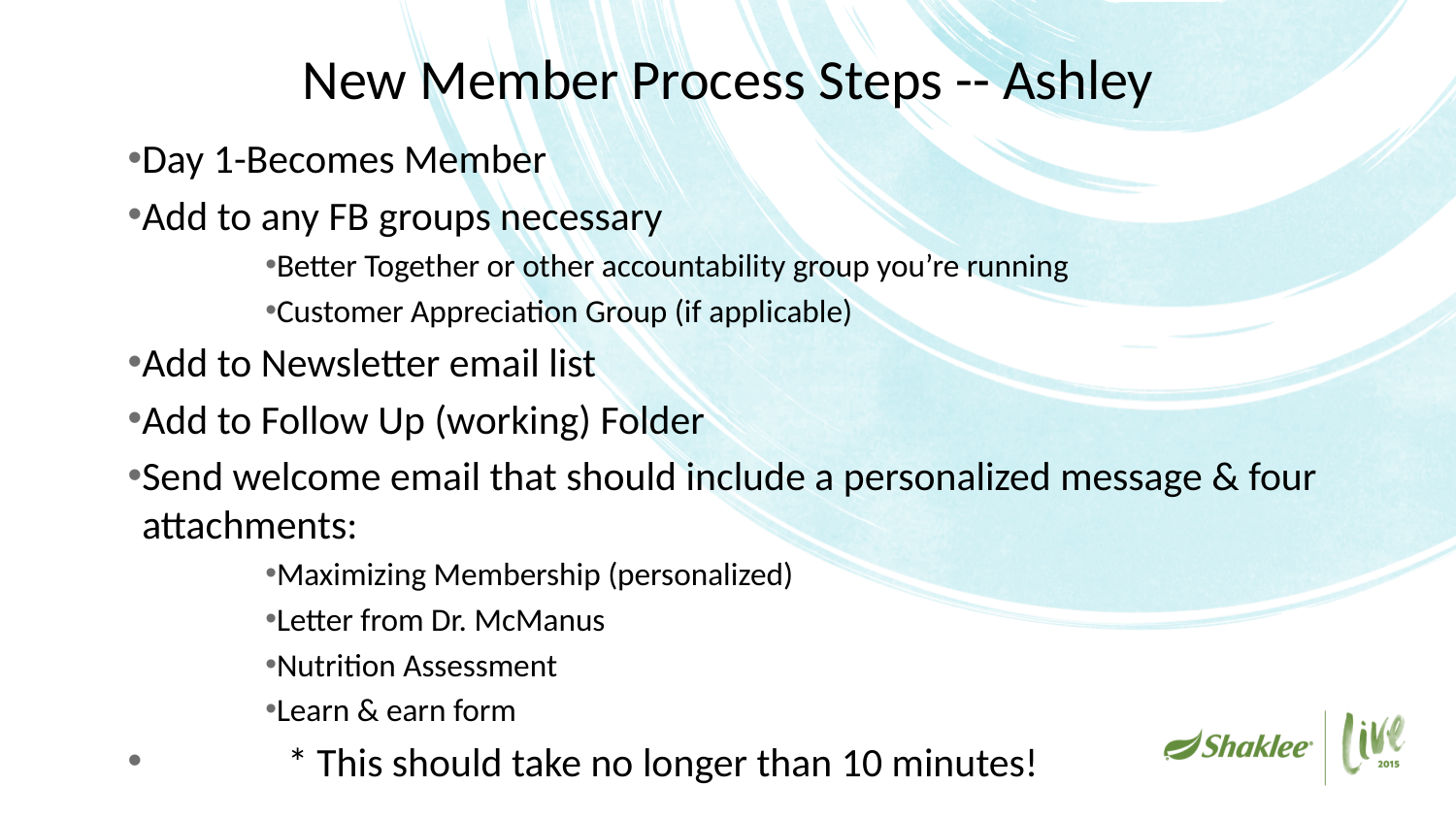

# New Member Process Steps -- Ashley
Day 1-Becomes Member
Add to any FB groups necessary
Better Together or other accountability group you’re running
Customer Appreciation Group (if applicable)
Add to Newsletter email list
Add to Follow Up (working) Folder
Send welcome email that should include a personalized message & four attachments:
Maximizing Membership (personalized)
Letter from Dr. McManus
Nutrition Assessment
Learn & earn form
	* This should take no longer than 10 minutes!